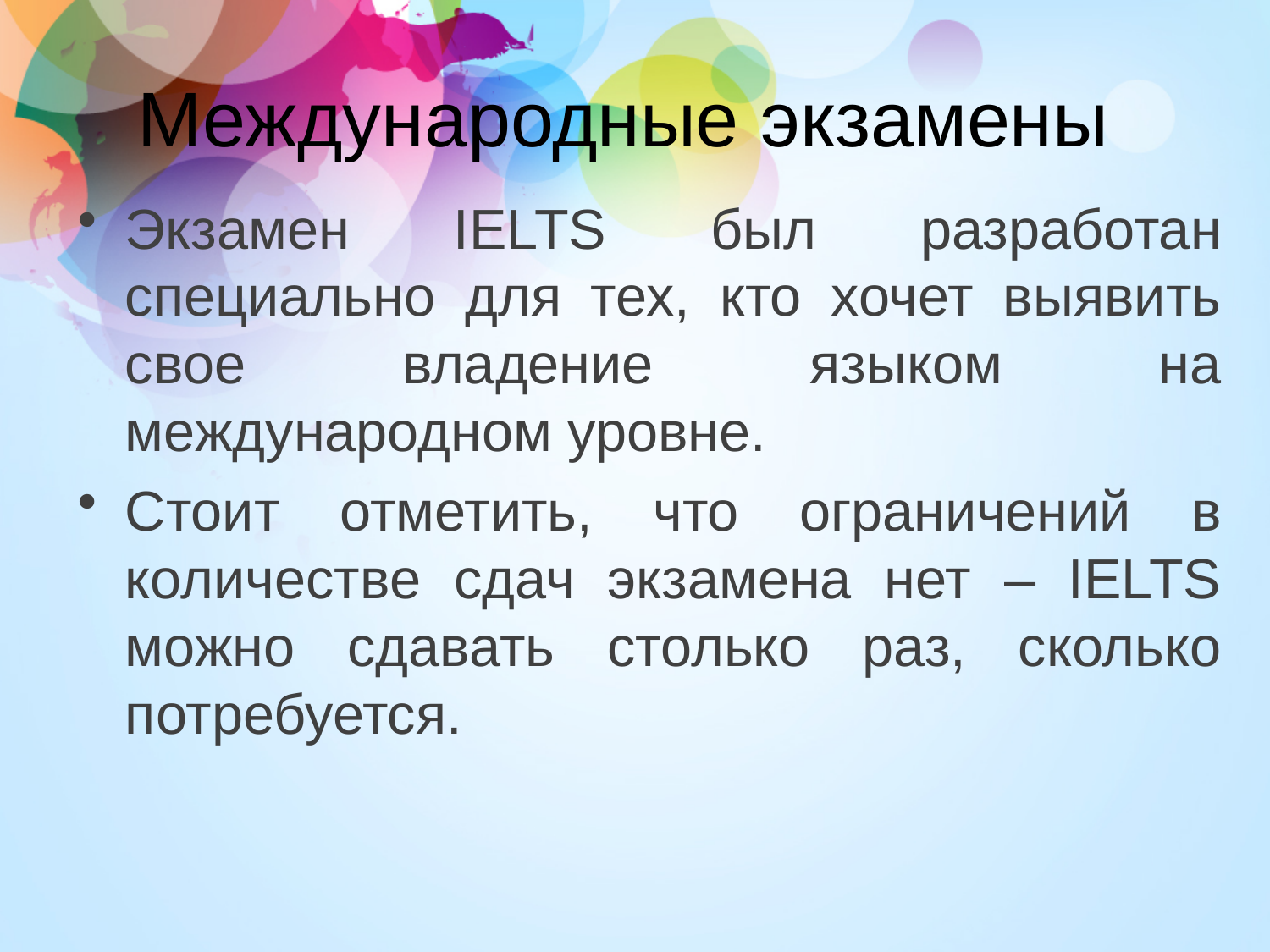

# Международные экзамены
Экзамен IELTS был разработан специально для тех, кто хочет выявить свое владение языком на международном уровне.
Стоит отметить, что ограничений в количестве сдач экзамена нет – IELTS можно сдавать столько раз, сколько потребуется.